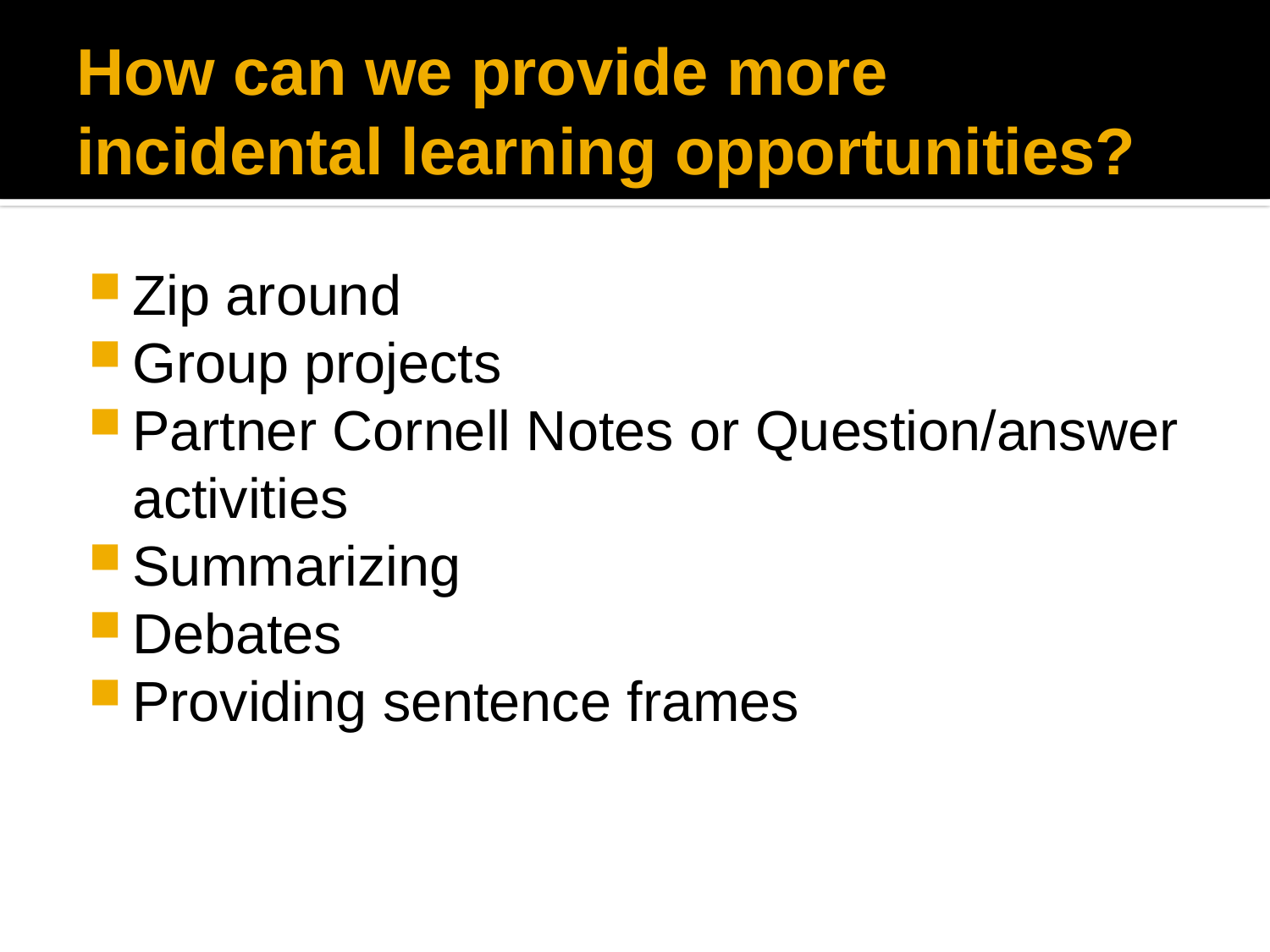

# How can we provide more incidental learning opportunities?
Zip around
Group projects
Partner Cornell Notes or Question/answer activities
Summarizing
Debates
Providing sentence frames